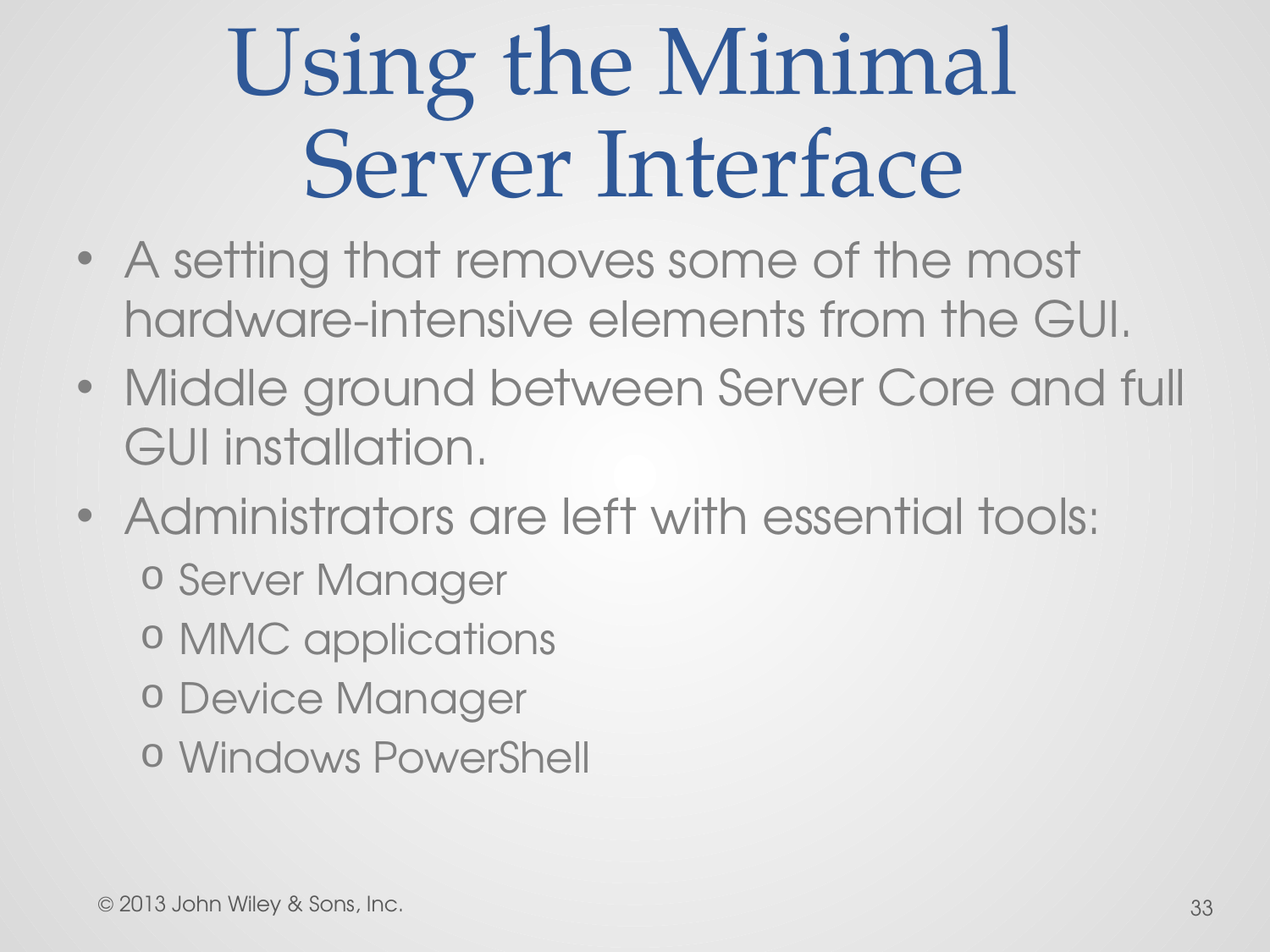

# Using the Minimal Server Interface
A setting that removes some of the most hardware-intensive elements from the GUI.
Middle ground between Server Core and full GUI installation.
Administrators are left with essential tools:
Server Manager
MMC applications
Device Manager
Windows PowerShell
© 2013 John Wiley & Sons, Inc.
33